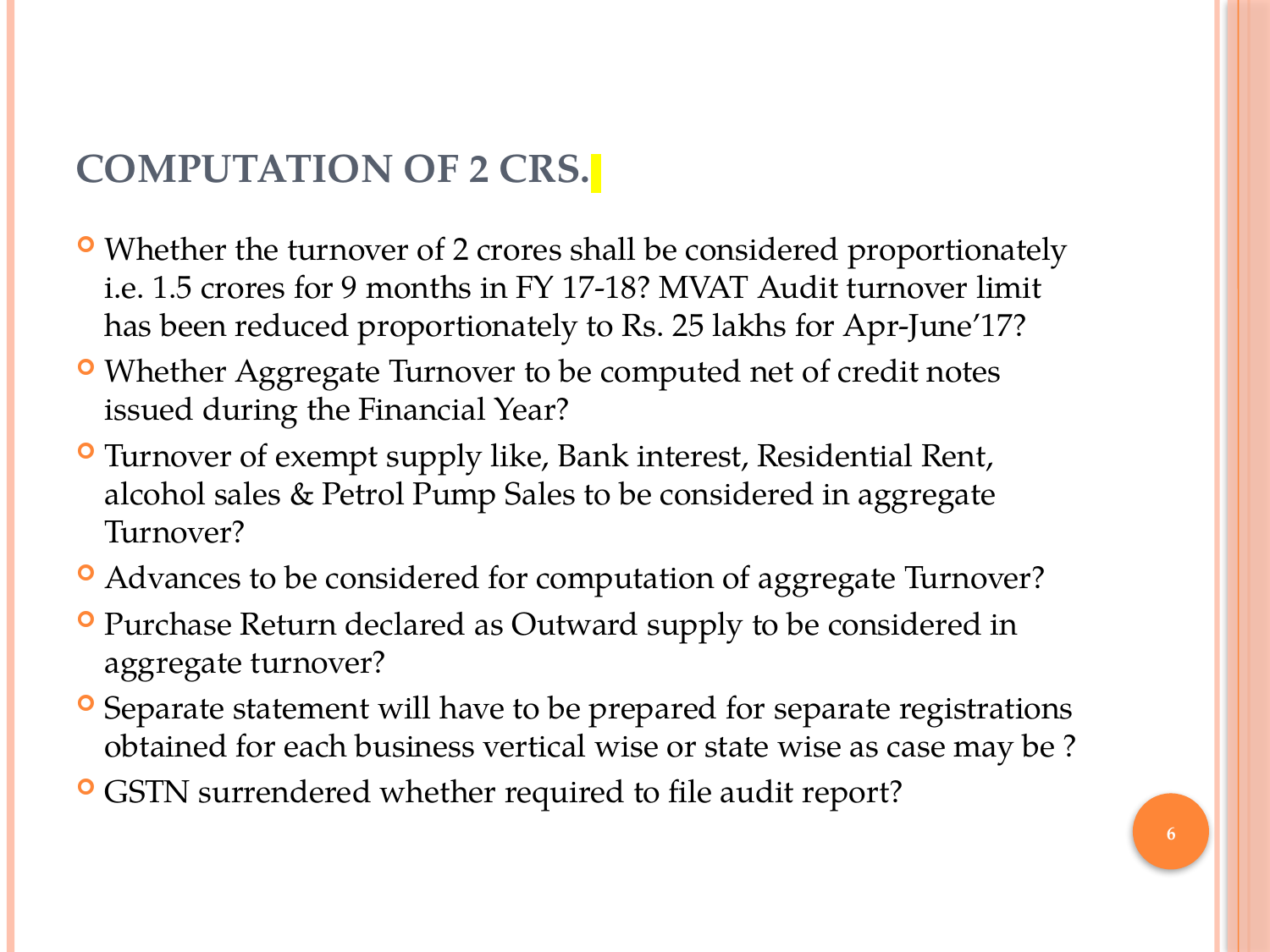

# Computation of 2 crs.
Whether the turnover of 2 crores shall be considered proportionately i.e. 1.5 crores for 9 months in FY 17-18? MVAT Audit turnover limit has been reduced proportionately to Rs. 25 lakhs for Apr-June’17?
Whether Aggregate Turnover to be computed net of credit notes issued during the Financial Year?
Turnover of exempt supply like, Bank interest, Residential Rent, alcohol sales & Petrol Pump Sales to be considered in aggregate Turnover?
Advances to be considered for computation of aggregate Turnover?
Purchase Return declared as Outward supply to be considered in aggregate turnover?
Separate statement will have to be prepared for separate registrations obtained for each business vertical wise or state wise as case may be ?
GSTN surrendered whether required to file audit report?

6